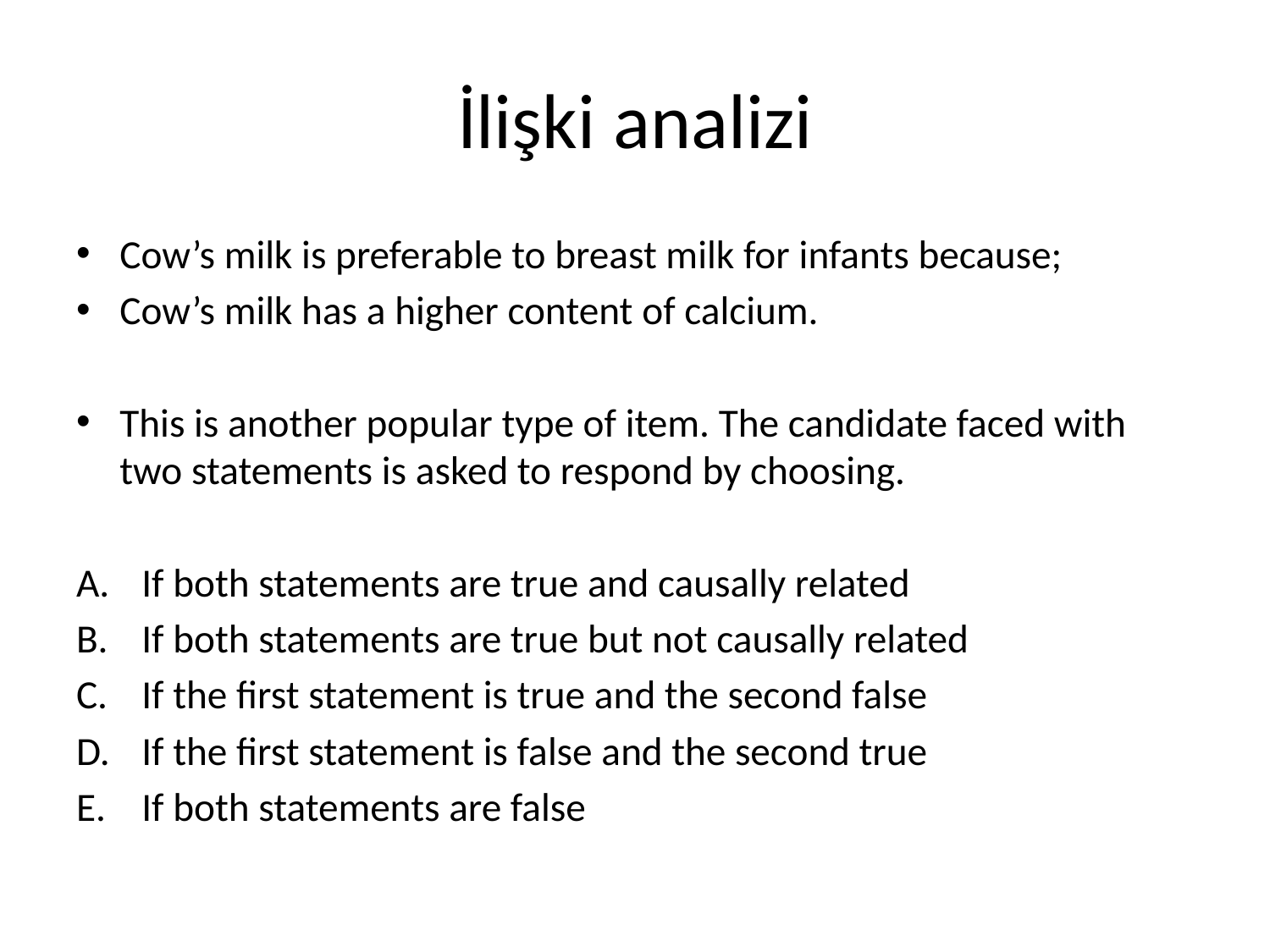

# İlişki analizi
Cow’s milk is preferable to breast milk for infants because;
Cow’s milk has a higher content of calcium.

This is another popular type of item. The candidate faced with two statements is asked to respond by choosing.

If both statements are true and causally related
If both statements are true but not causally related
If the first statement is true and the second false
If the first statement is false and the second true
If both statements are false